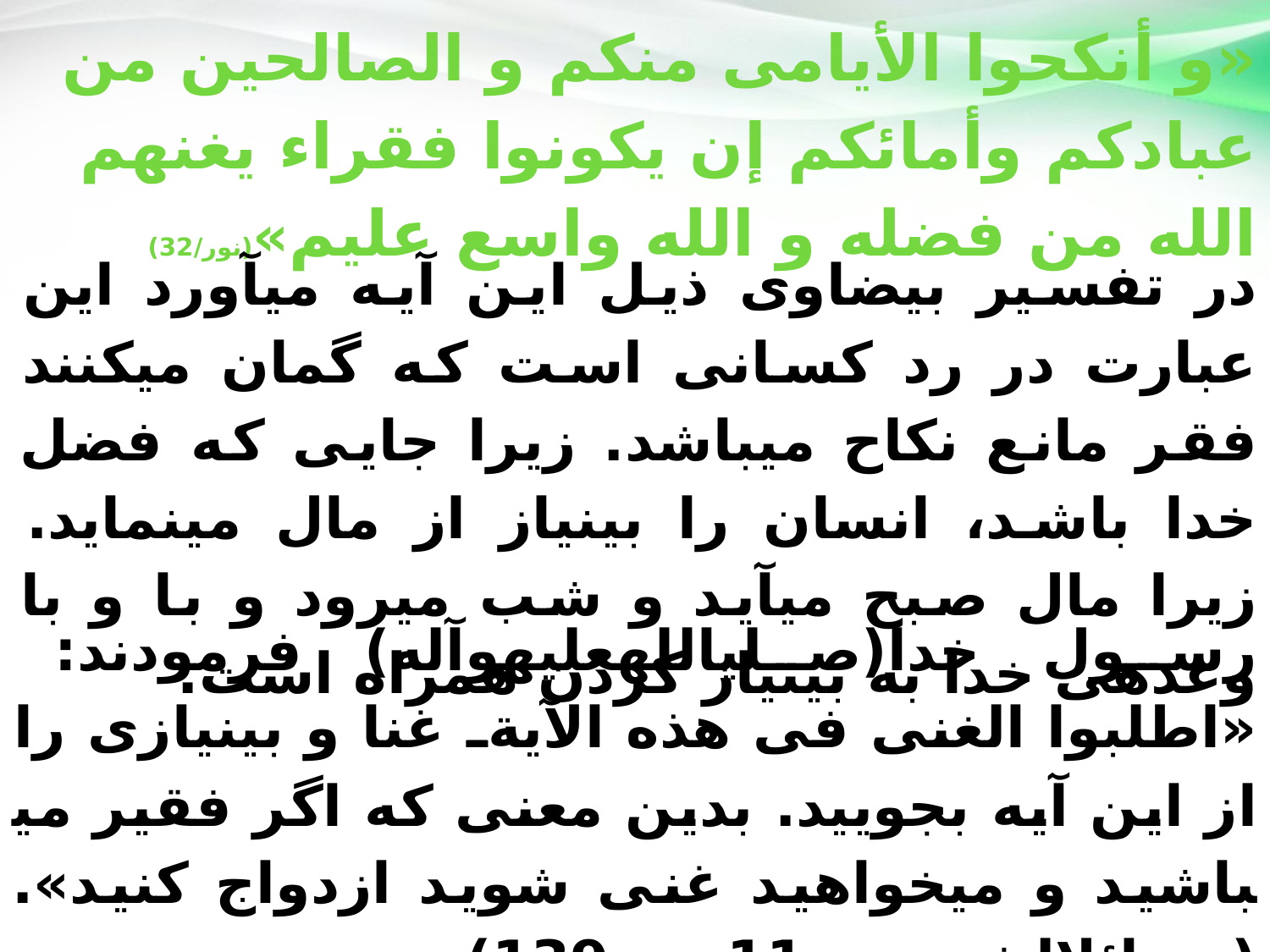

«و أنكحوا الأيامى منكم و الصالحين من عبادكم وأمائكم إن‏ يكونوا فقراء يغنهم‏ الله من فضله و الله واسع عليم‏»(نور/32)
در تفسیر بیضاوی ذیل این آیه می­آورد این عبارت در رد کسانی است که گمان می­کنند فقر مانع نکاح می­باشد. زیرا جایی که فضل خدا باشد، انسان را بی­نیاز از مال می­نماید. زیرا مال صبح می­آید و شب می­رود و با و با وعده­ی خدا به بی­نیاز کردن همراه است.
رسول خدا(صلی­الله­علیه­وآله) فرمودند: «اطلبوا الغنی فی هذه الآیةـ غنا و بی­نیازی را از این آیه بجویید. بدین معنی که اگر فقیر می­باشید و می­خواهید غنی شوید ازدواج کنید».(وسائل­الشیعه، ج11، ص139)